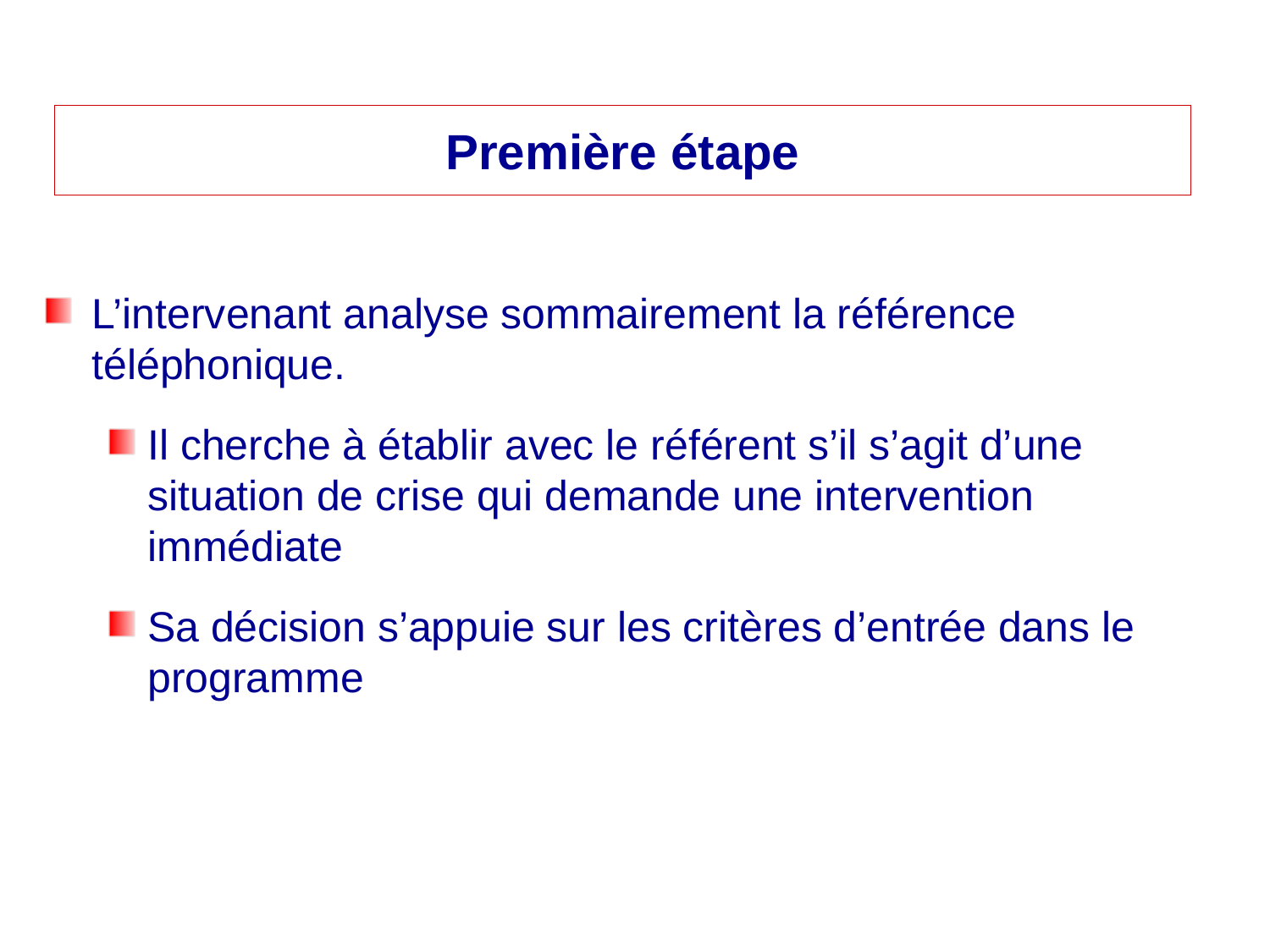

# Première étape
L’intervenant analyse sommairement la référence téléphonique.
Il cherche à établir avec le référent s’il s’agit d’une situation de crise qui demande une intervention immédiate
Sa décision s’appuie sur les critères d’entrée dans le programme